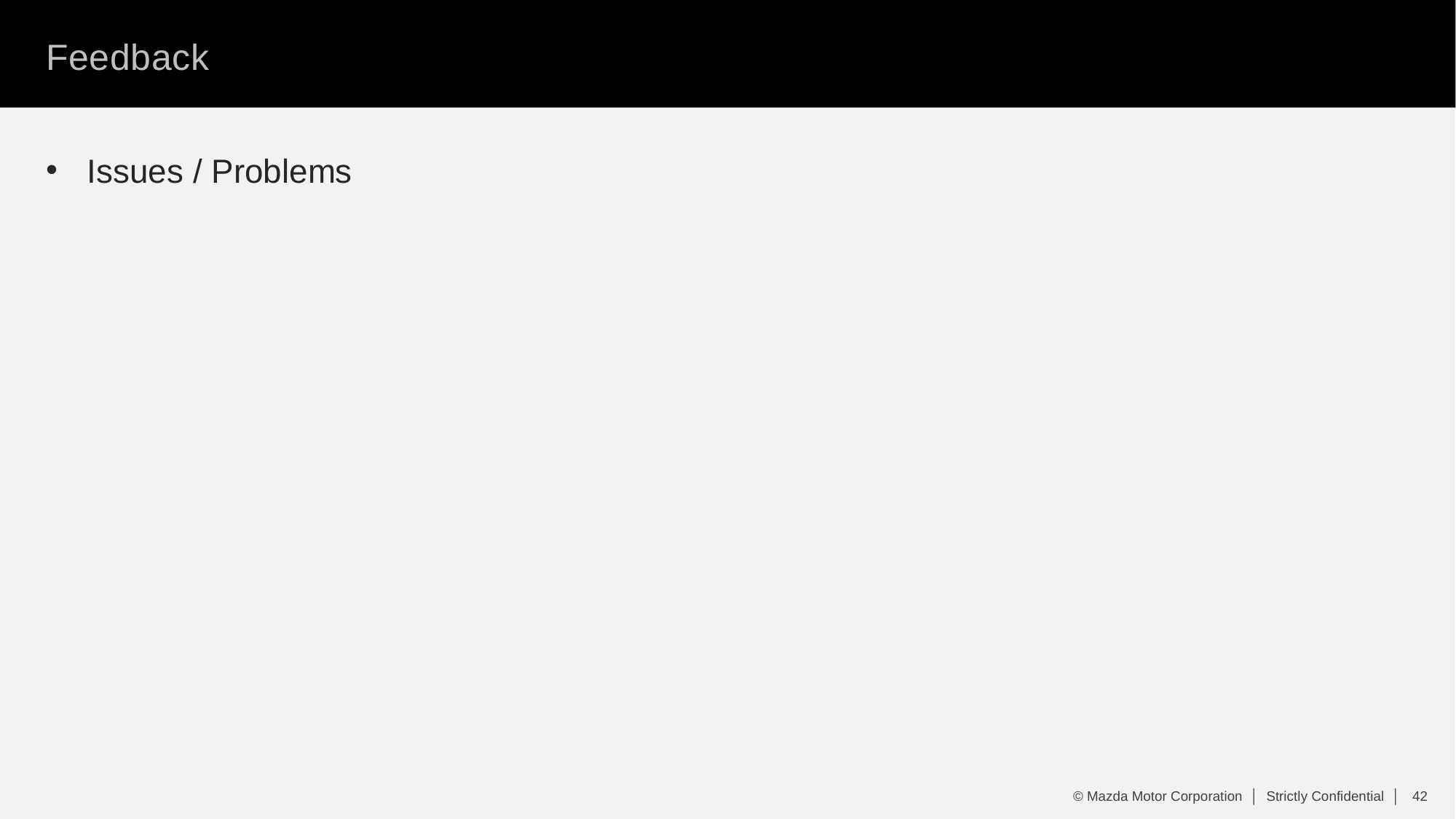

Feedback
Issues / Problems

 © Mazda Motor Corporation  │  Strictly Confidential  │
42